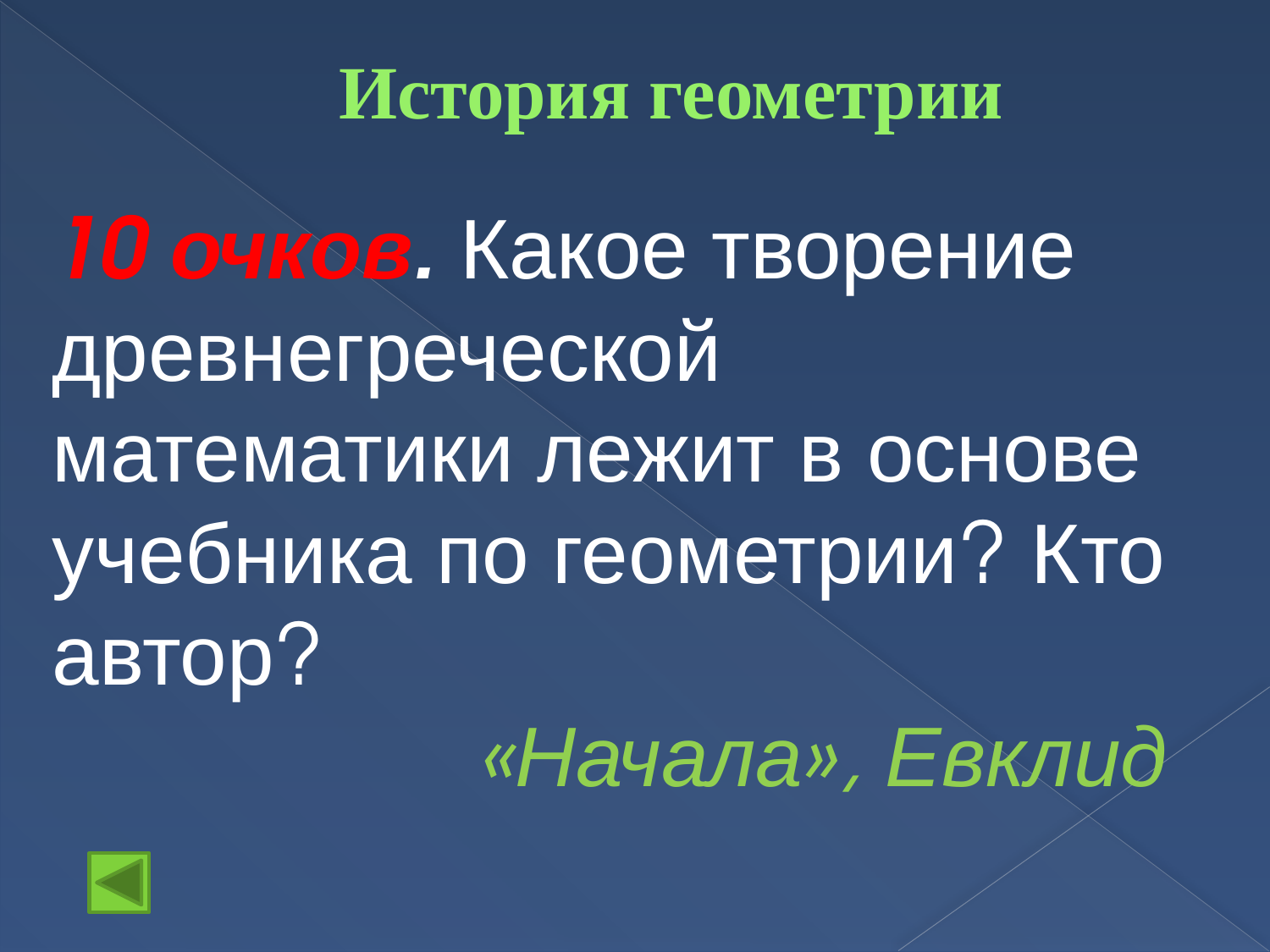

# История геометрии
10 очков. Какое творение древнегреческой математики лежит в основе учебника по геометрии? Кто автор?
 «Начала», Евклид